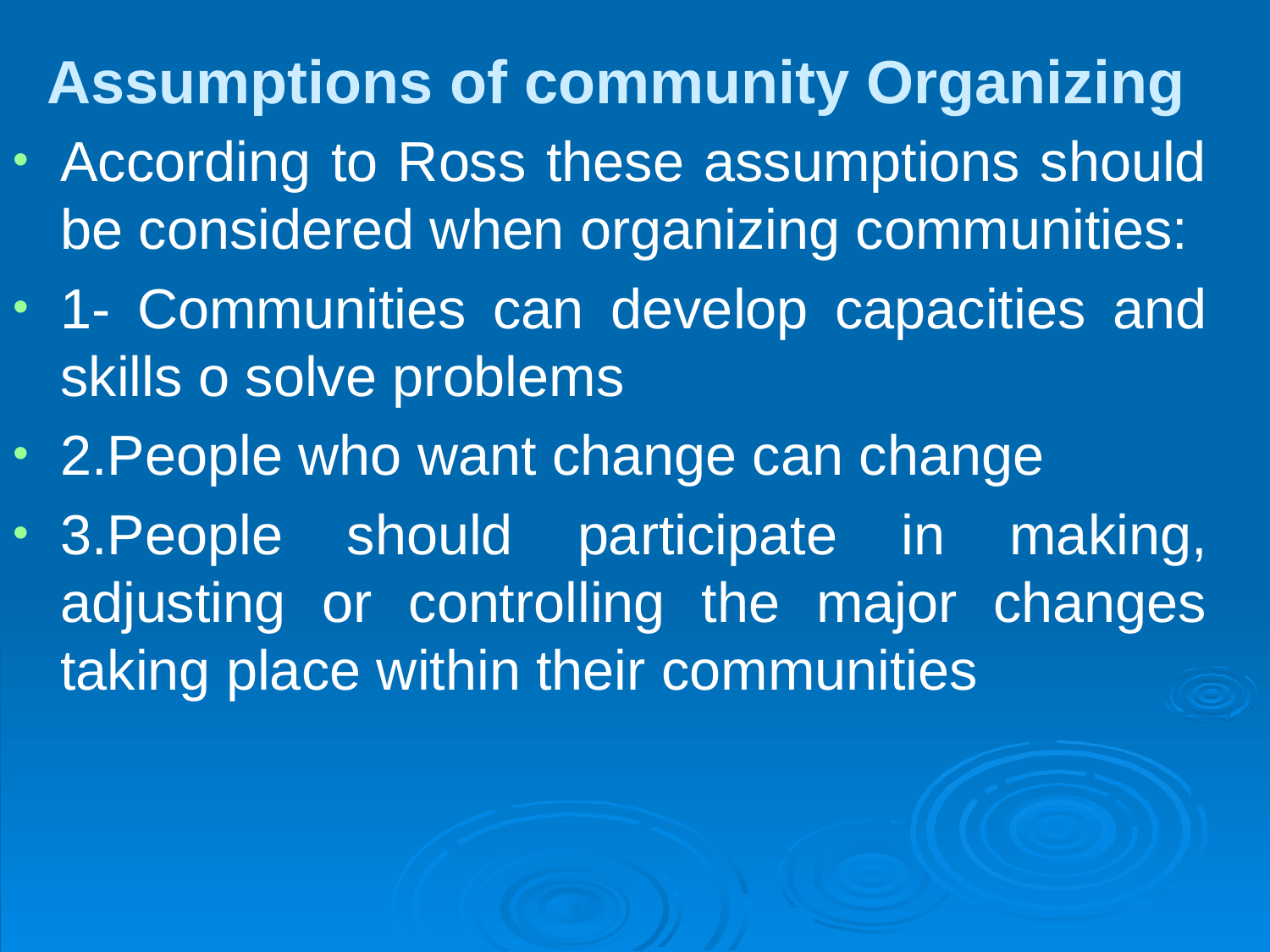

# Assumptions of community Organizing
According to Ross these assumptions should be considered when organizing communities:
1- Communities can develop capacities and skills o solve problems
2.People who want change can change
3.People should participate in making, adjusting or controlling the major changes taking place within their communities